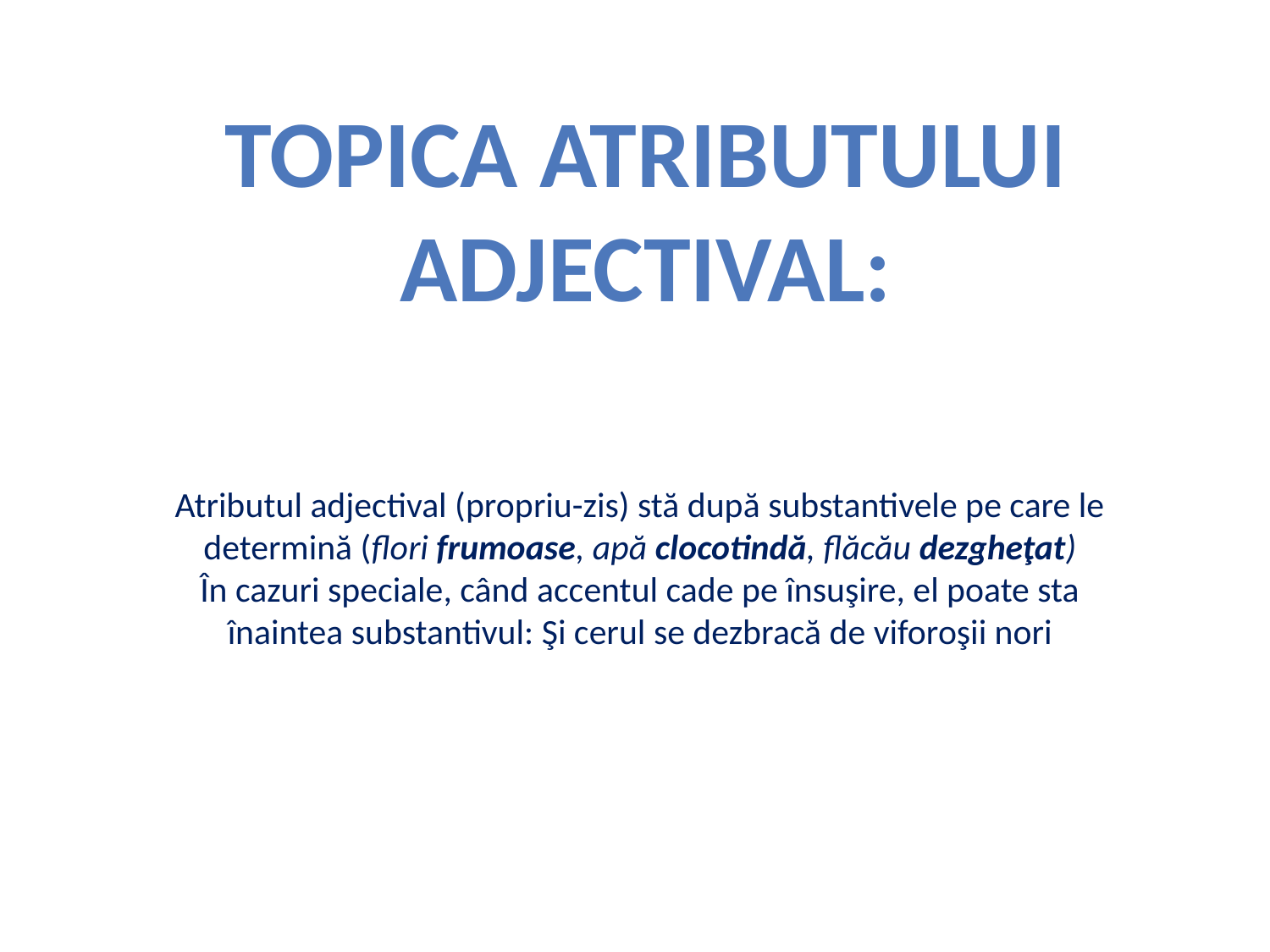

Topica atributului adjectival:
Atributul adjectival (propriu-zis) stă după substantivele pe care le determină (flori frumoase, apă clocotindă, flăcău dezgheţat)
În cazuri speciale, când accentul cade pe însuşire, el poate sta înaintea substantivul: Şi cerul se dezbracă de viforoşii nori